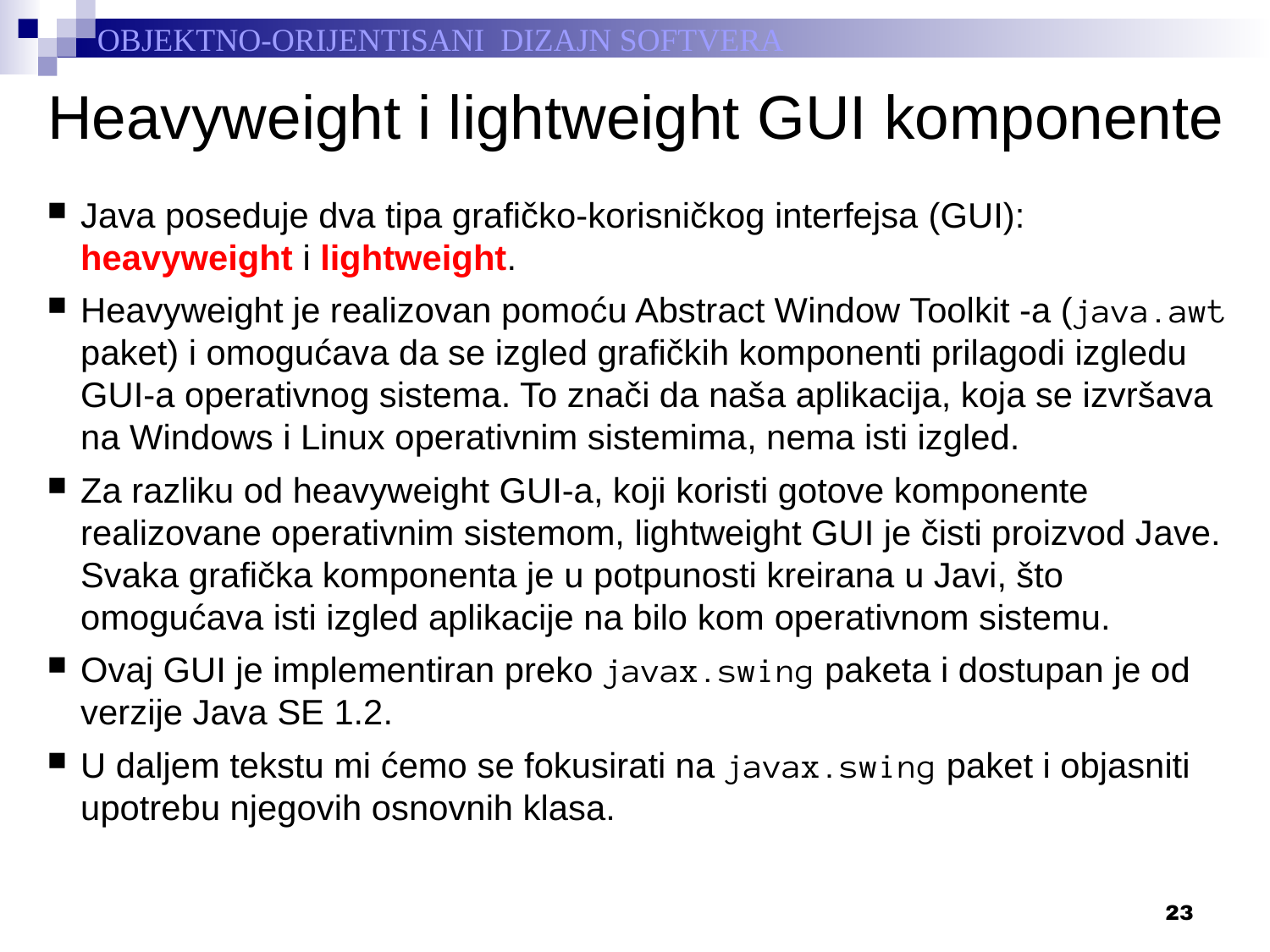

# Heavyweight i lightweight GUI komponente
Java poseduje dva tipa grafičko-korisničkog interfejsa (GUI): heavyweight i lightweight.
Heavyweight je realizovan pomoću Abstract Window Toolkit -a (java.awt paket) i omogućava da se izgled grafičkih komponenti prilagodi izgledu GUI-a operativnog sistema. To znači da naša aplikacija, koja se izvršava na Windows i Linux operativnim sistemima, nema isti izgled.
Za razliku od heavyweight GUI-a, koji koristi gotove komponente realizovane operativnim sistemom, lightweight GUI je čisti proizvod Jave. Svaka grafička komponenta je u potpunosti kreirana u Javi, što omogućava isti izgled aplikacije na bilo kom operativnom sistemu.
Ovaj GUI je implementiran preko javax.swing paketa i dostupan je od verzije Java SE 1.2.
U daljem tekstu mi ćemo se fokusirati na javax.swing paket i objasniti  upotrebu njegovih osnovnih klasa.
23